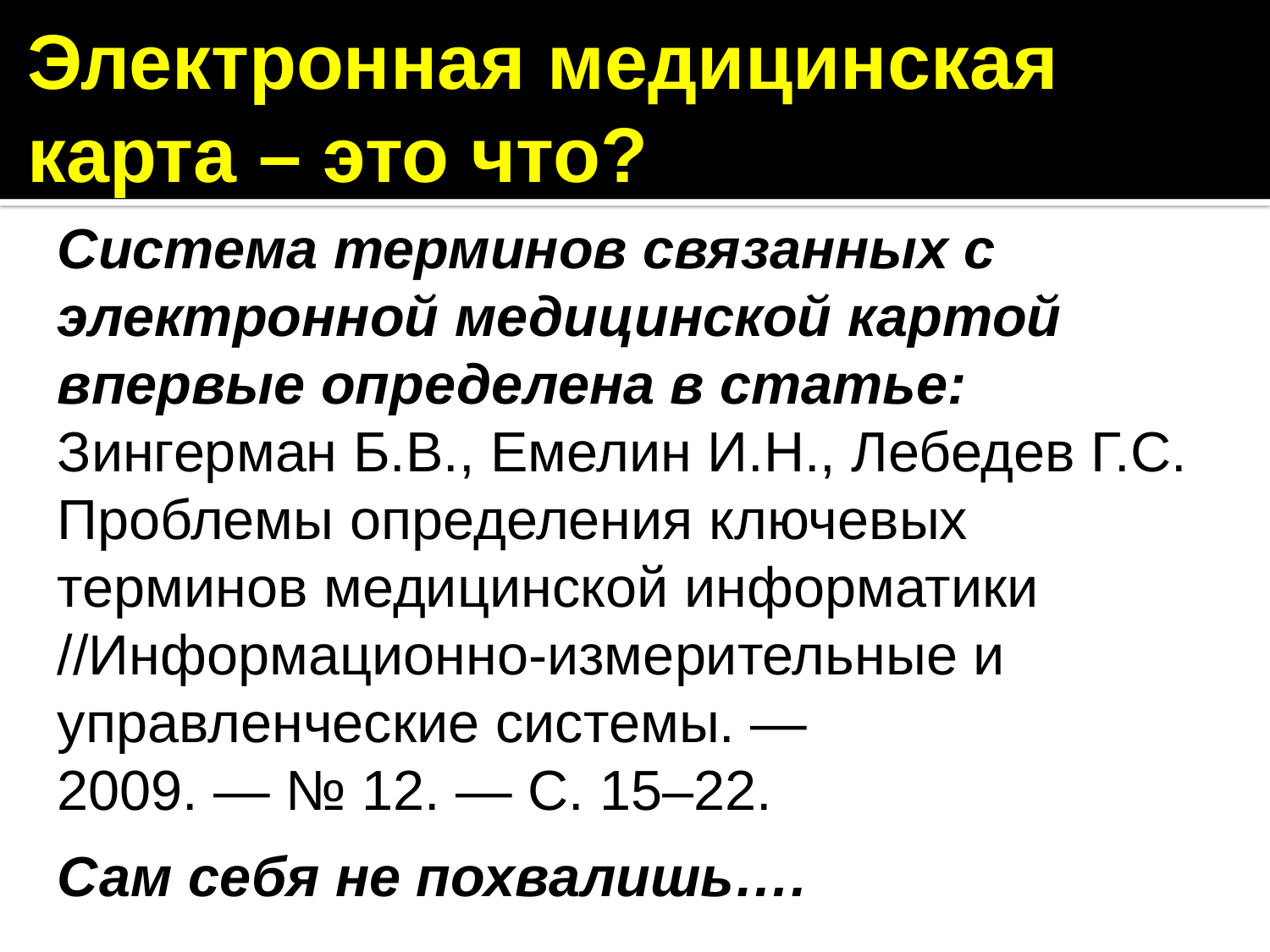

Электронная медицинская карта – это что?
Система терминов связанных с электронной медицинской картой впервые определена в статье:
Зингерман Б.В., Емелин И.Н., Лебедев Г.С. Проблемы определения ключевых терминов медицинской информатики //Информационно-измерительные и управленческие системы. —
2009. — № 12. — С. 15–22.

Сам себя не похвалишь….